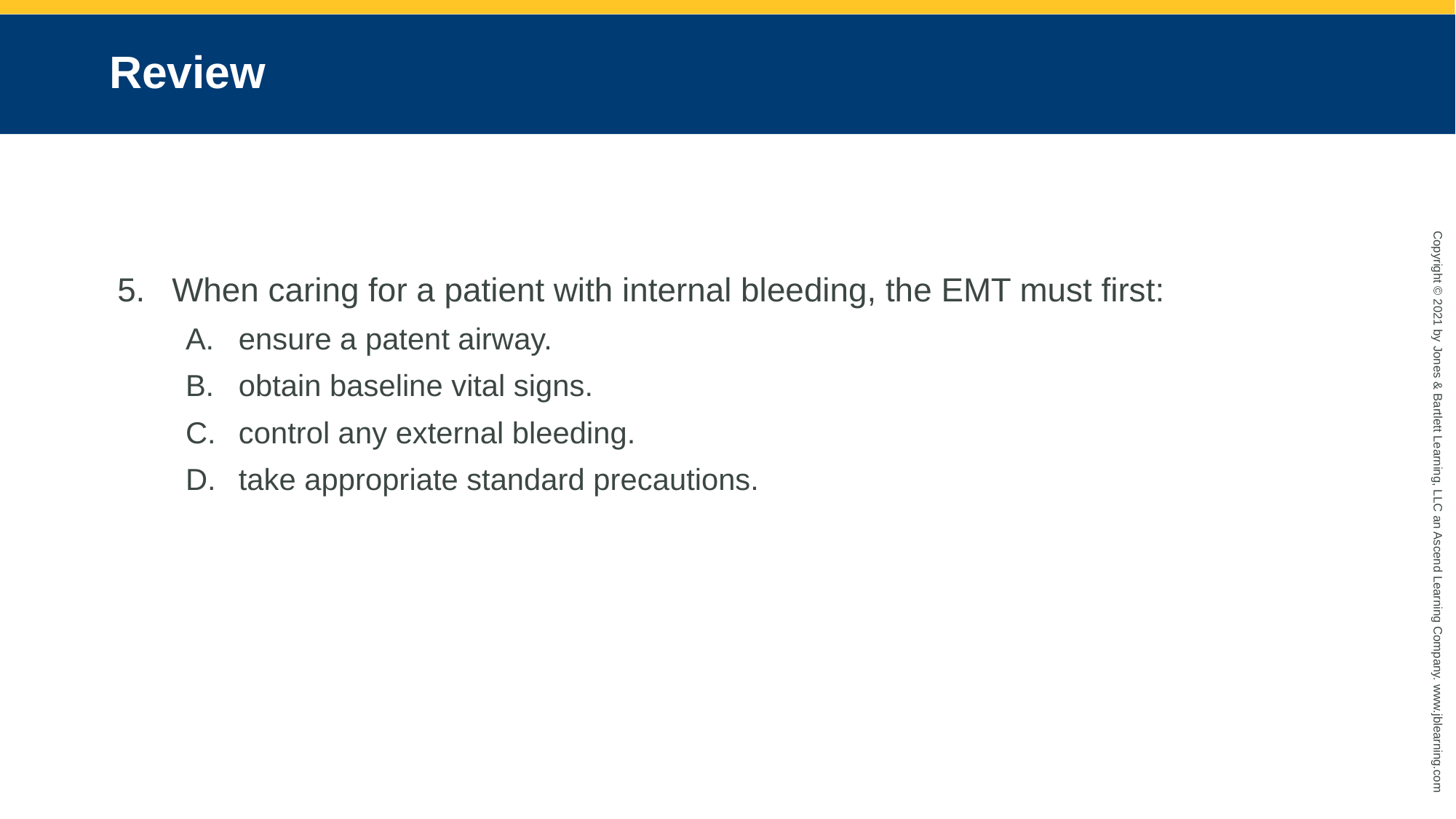

# Review
When caring for a patient with internal bleeding, the EMT must first:
ensure a patent airway.
obtain baseline vital signs.
control any external bleeding.
take appropriate standard precautions.